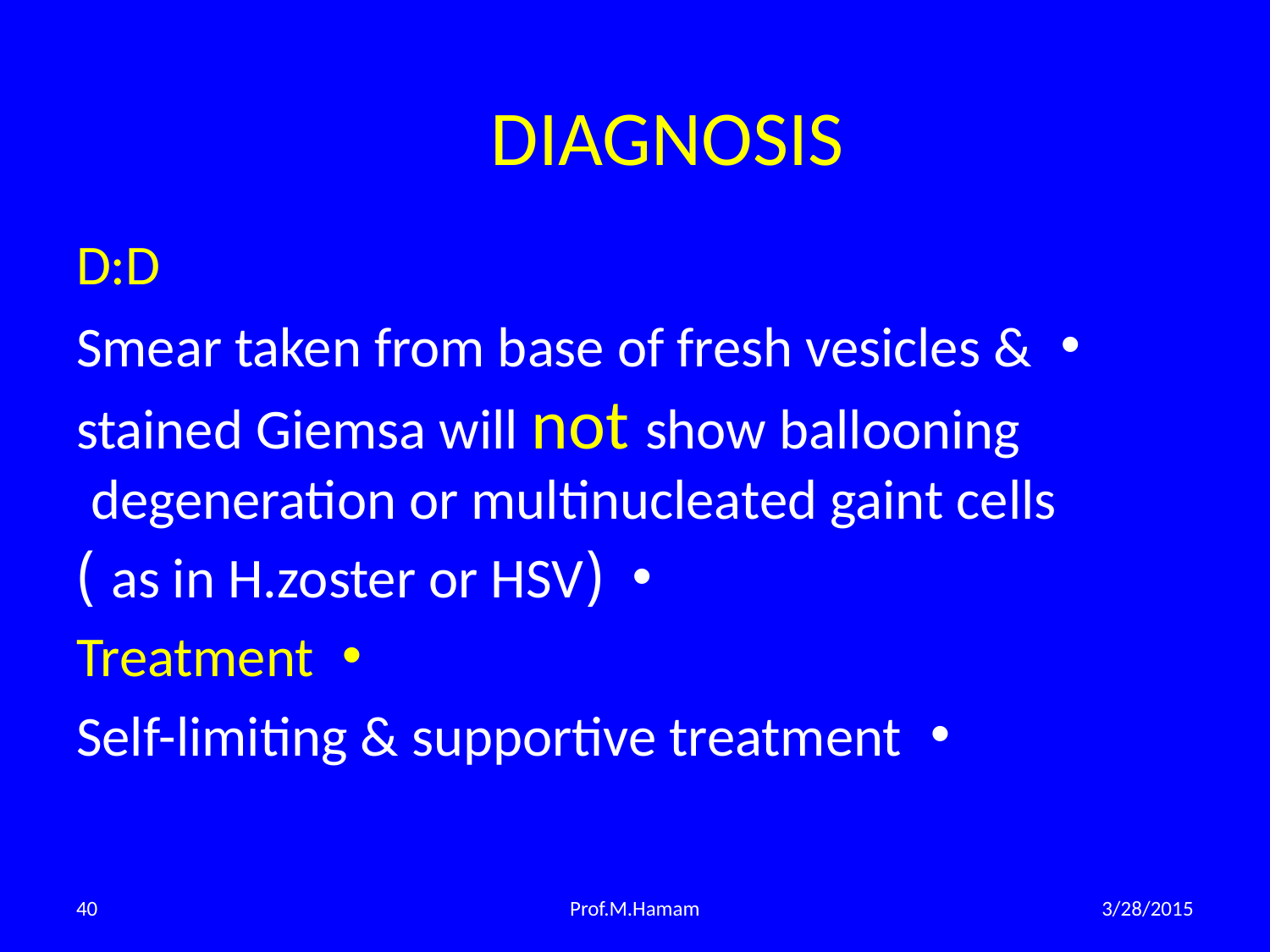

# DIAGNOSIS
D:D
Smear taken from base of fresh vesicles & stained Giemsa will not show ballooning degeneration or multinucleated gaint cells
(as in H.zoster or HSV )
Treatment
Self-limiting & supportive treatment
40
Prof.M.Hamam
3/28/2015